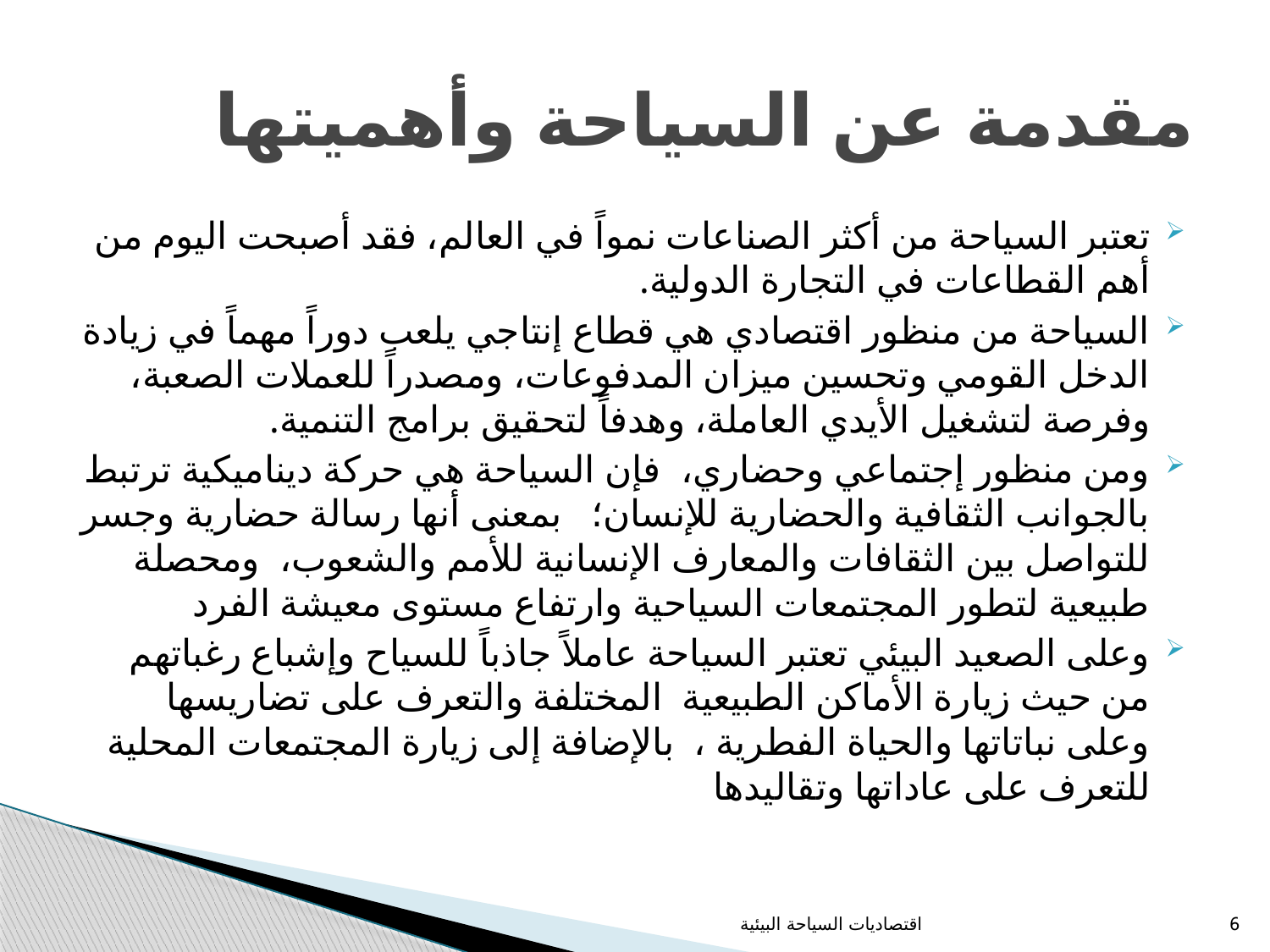

# مقدمة عن السياحة وأهميتها
تعتبر السياحة من أكثر الصناعات نمواً في العالم، فقد أصبحت اليوم من أهم القطاعات في التجارة الدولية.
السياحة من منظور اقتصادي هي قطاع إنتاجي يلعب دوراً مهماً في زيادة الدخل القومي وتحسين ميزان المدفوعات، ومصدراً للعملات الصعبة، وفرصة لتشغيل الأيدي العاملة، وهدفاً لتحقيق برامج التنمية.
ومن منظور إجتماعي وحضاري،  فإن السياحة هي حركة ديناميكية ترتبط بالجوانب الثقافية والحضارية للإنسان؛   بمعنى أنها رسالة حضارية وجسر للتواصل بين الثقافات والمعارف الإنسانية للأمم والشعوب،  ومحصلة طبيعية لتطور المجتمعات السياحية وارتفاع مستوى معيشة الفرد
وعلى الصعيد البيئي تعتبر السياحة عاملاً جاذباً للسياح وإشباع رغباتهم من حيث زيارة الأماكن الطبيعية  المختلفة والتعرف على تضاريسها وعلى نباتاتها والحياة الفطرية ،  بالإضافة إلى زيارة المجتمعات المحلية للتعرف على عاداتها وتقاليدها

اقتصاديات السياحة البيئية
6